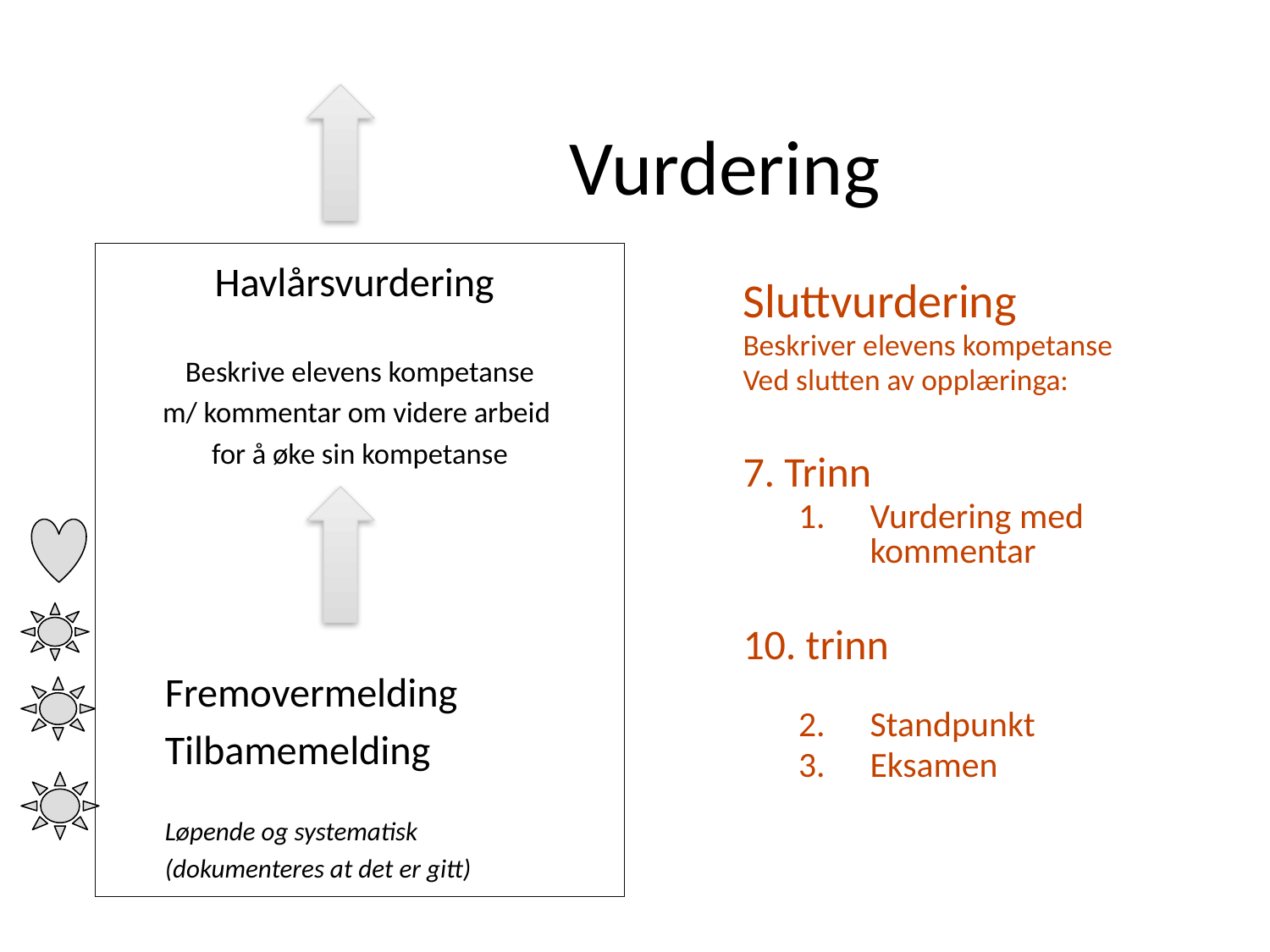

# Vurdering

Havlårsvurdering

Beskrive elevens kompetanse
m/ kommentar om videre arbeid
for å øke sin kompetanse

Fremovermelding
Tilbamemelding

Løpende og systematisk
(dokumenteres at det er gitt)

Sluttvurdering
Beskriver elevens kompetanse
Ved slutten av opplæringa:

7. Trinn
Vurdering med kommentar

10. trinn

Standpunkt
Eksamen